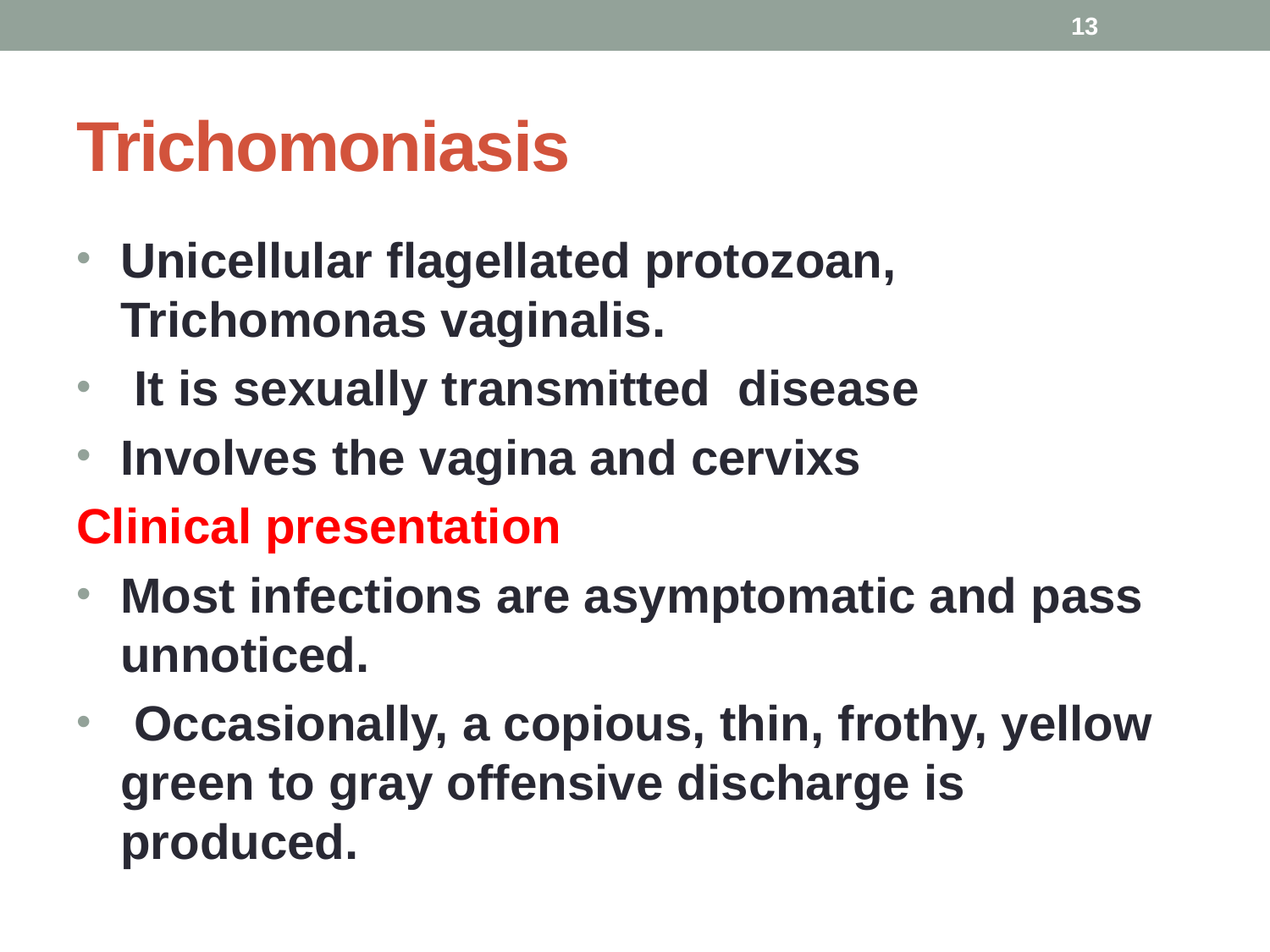

13
# Trichomoniasis
Unicellular flagellated protozoan, Trichomonas vaginalis.
 It is sexually transmitted  disease
Involves the vagina and cervixs
Clinical presentation
Most infections are asymptomatic and pass unnoticed.
 Occasionally, a copious, thin, frothy, yellow green to gray offensive discharge is produced.